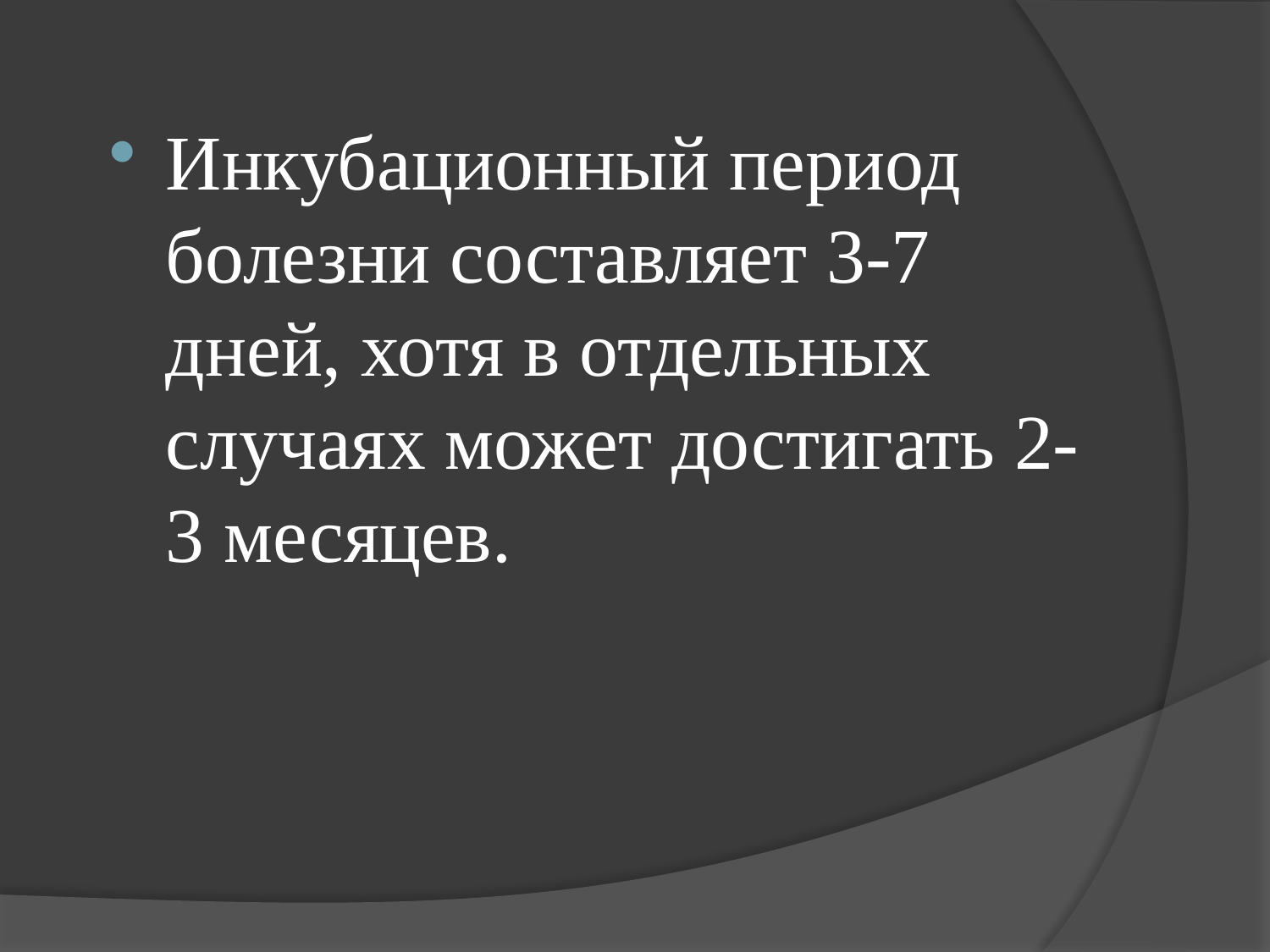

Инкубационный период болезни составляет 3-7 дней, хотя в отдельных случаях может достигать 2-3 месяцев.